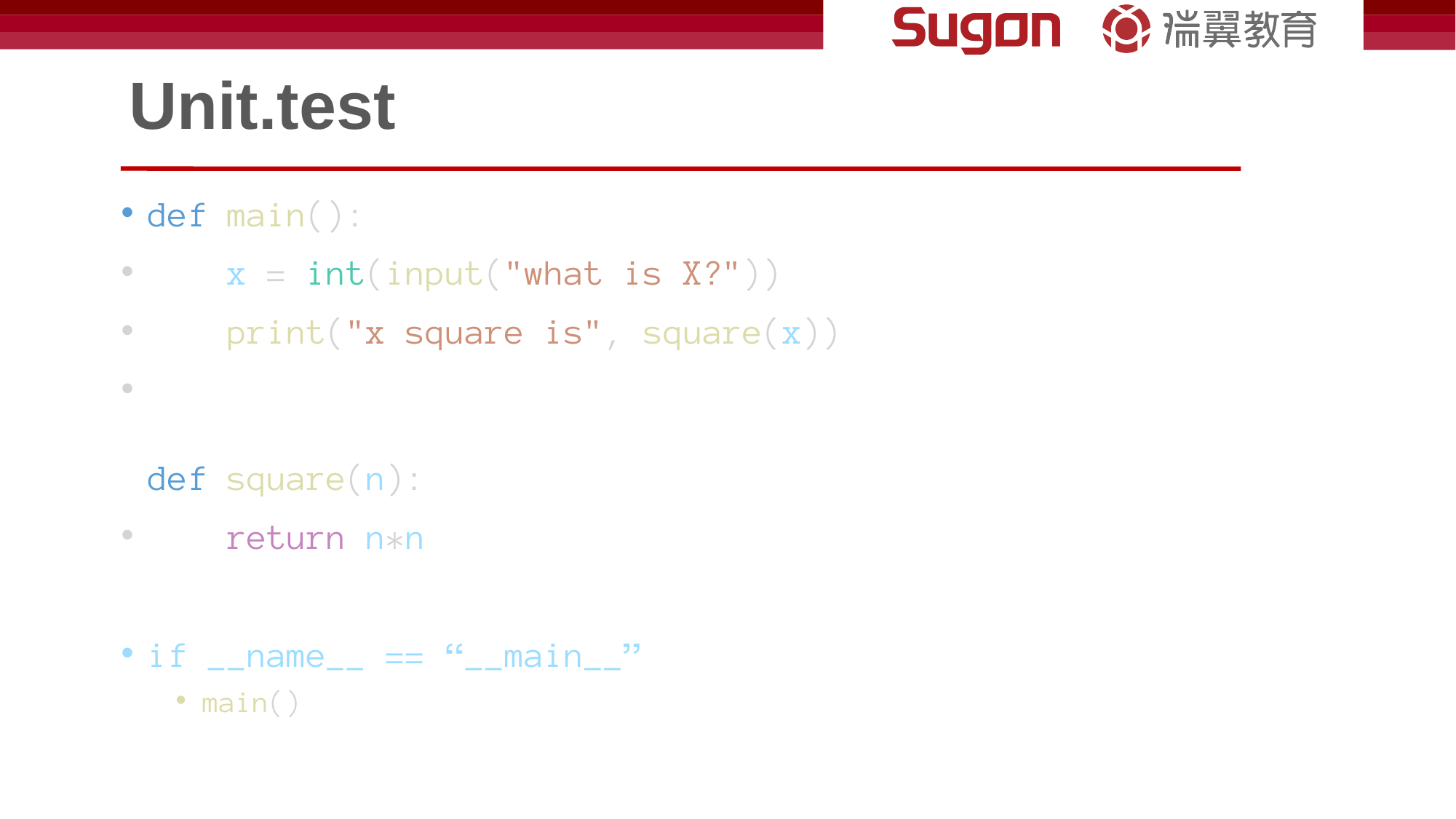

# Unit.test
def main():
    x = int(input("what is X?"))
    print("x square is", square(x))
def square(n):
    return n*n

if __name__ == “__main__”
main()